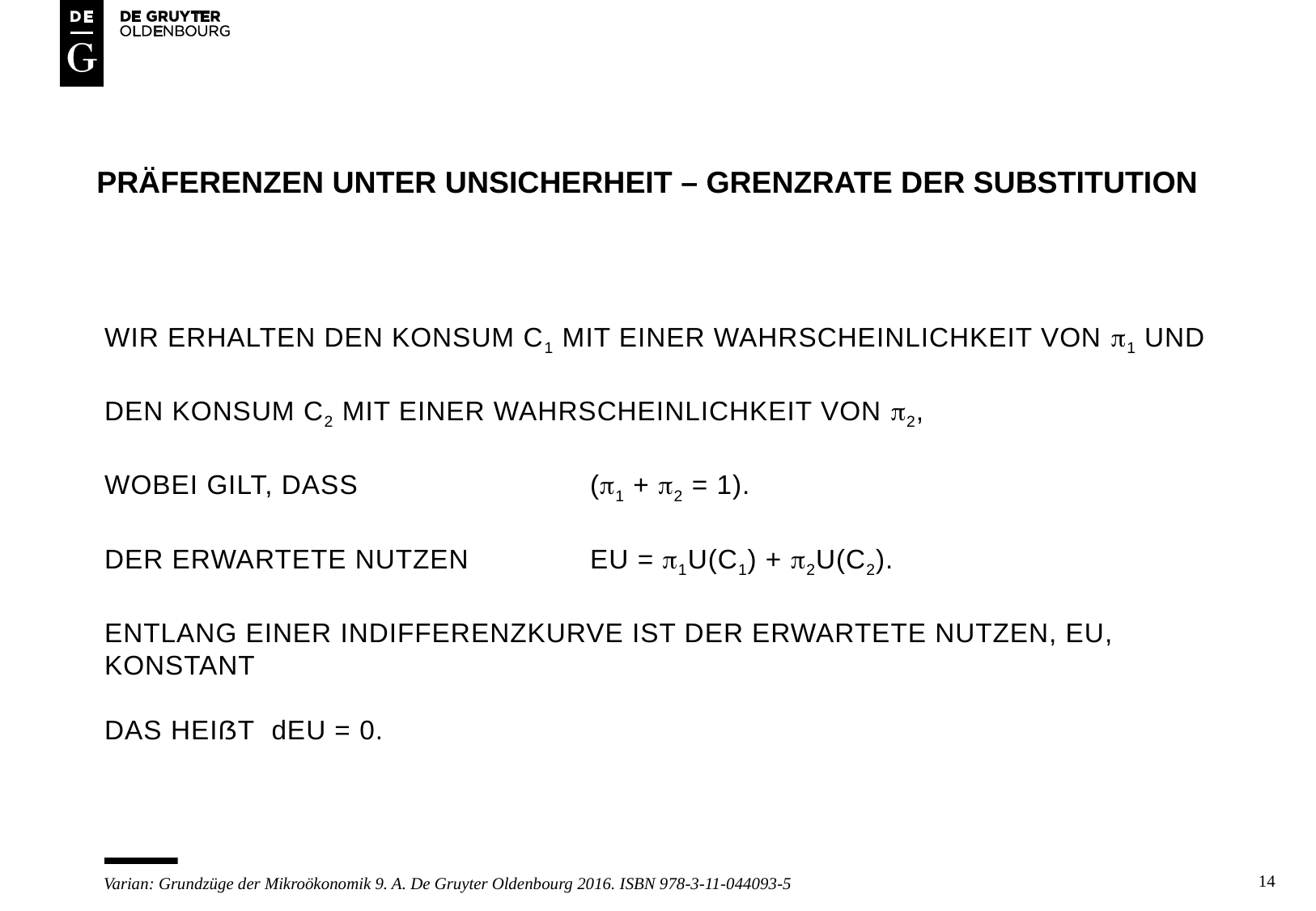

# Präferenzen unter unsicherheit – GRENZRATE DER SUBSTITUTION
WIR ERHALTEN DEN Konsum c1 mit einer wahrscheinlichkeit von π1 und
den konsum c2 mit einer wahrscheinlichkeit von π2,
wobei gilt, dass 		(π1 + π2 = 1).
Der erwartete nutzen	EU = π1U(c1) + π2U(c2).
Entlang einer indifferenzkurve ist der erwartete nutzen, EU, konstant
das heißt  dEU = 0.

14
Varian: Grundzüge der Mikroökonomik 9. A. De Gruyter Oldenbourg 2016. ISBN 978-3-11-044093-5